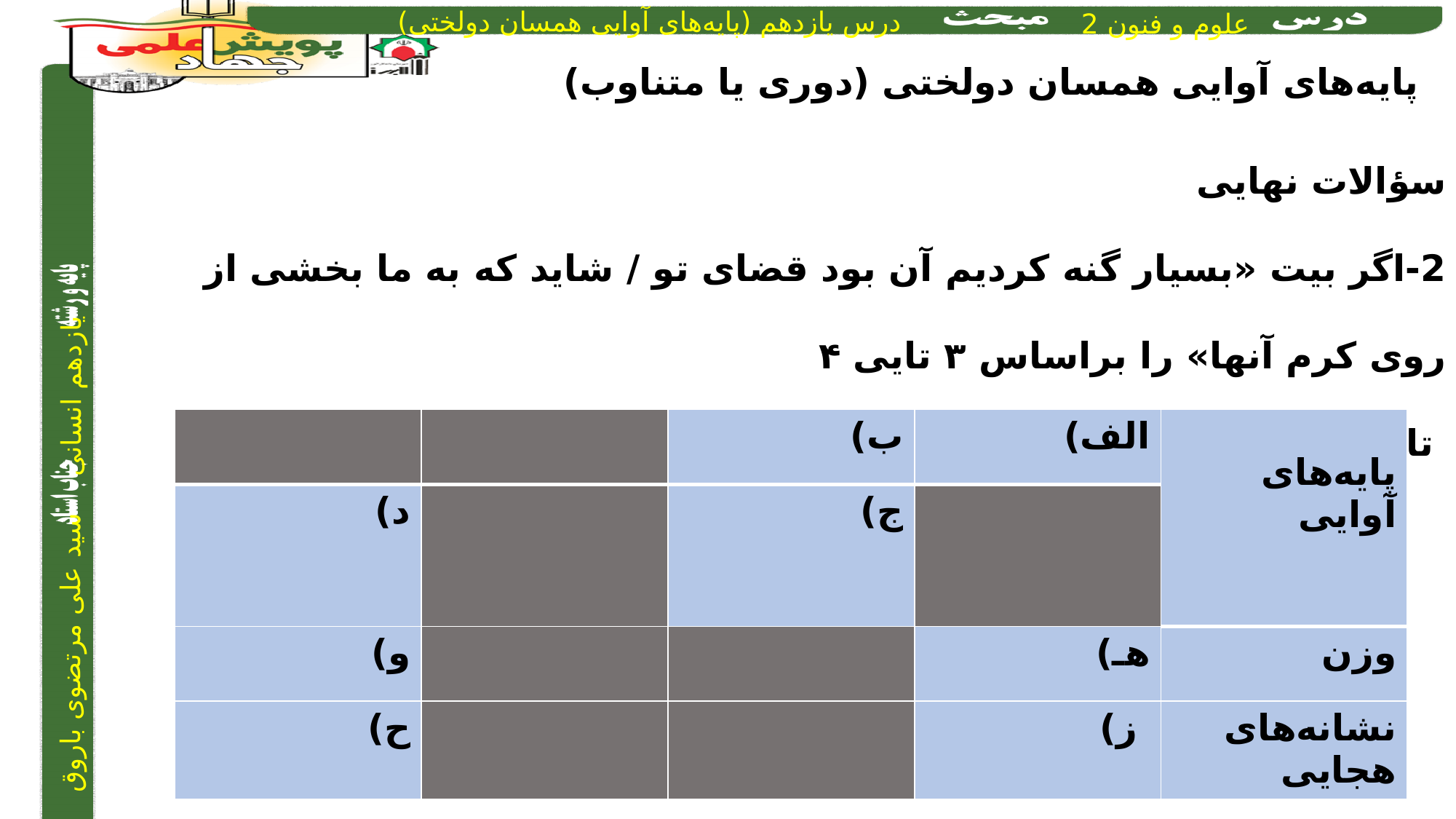

پایه‌های آوایی همسان دولختی (دوری یا متناوب)
سؤالات نهایی
2-اگر بیت «بسیار گنه‌ کردیم آن بود قضای‌ تو / شاید که به‌ ما بخشی از روی‌ کرم آنها» را براساس ۳ تایی ۴
 تایی برش بزنیم، موارد خواسته‌شده را بنویسید.
|  |  | ب) | الف) | پایه‌های آوایی |
| --- | --- | --- | --- | --- |
| د) |  | ج) |  |  |
| و) |  |  | هـ) | وزن |
| ح) |  |  | ز) | نشانه‌های هجایی |